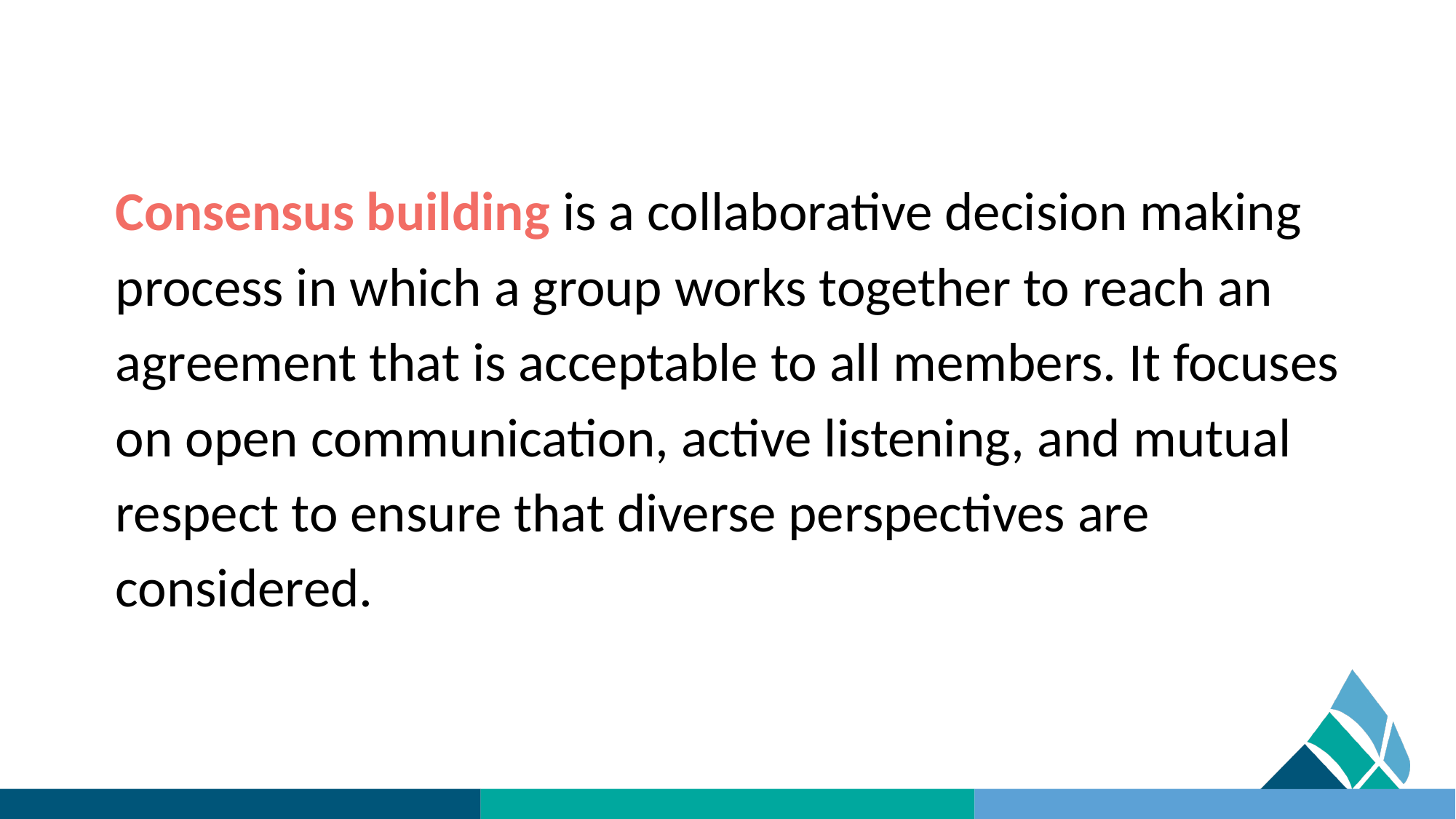

# Consensus Building Definition
Consensus building is a collaborative decision making process in which a group works together to reach an agreement that is acceptable to all members. It focuses on open communication, active listening, and mutual respect to ensure that diverse perspectives are considered.